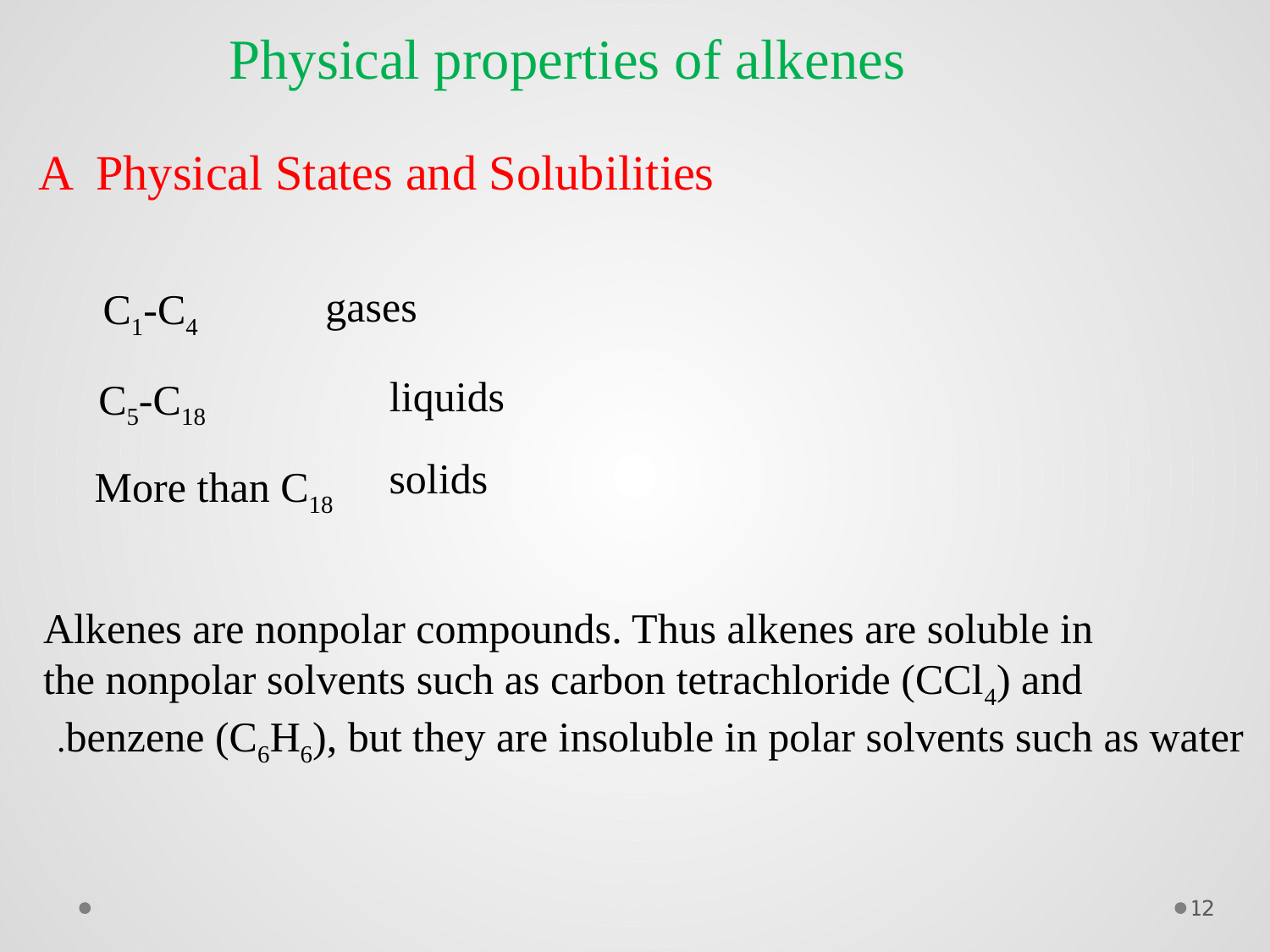

Physical properties of alkenes
A  Physical States and Solubilities
C1-C4
      gases
C5-C18
liquids
solids
More than C18

Alkenes are nonpolar compounds. Thus alkenes are soluble in
the nonpolar solvents such as carbon tetrachloride (CCl4) and
benzene (C6H6), but they are insoluble in polar solvents such as water.

12